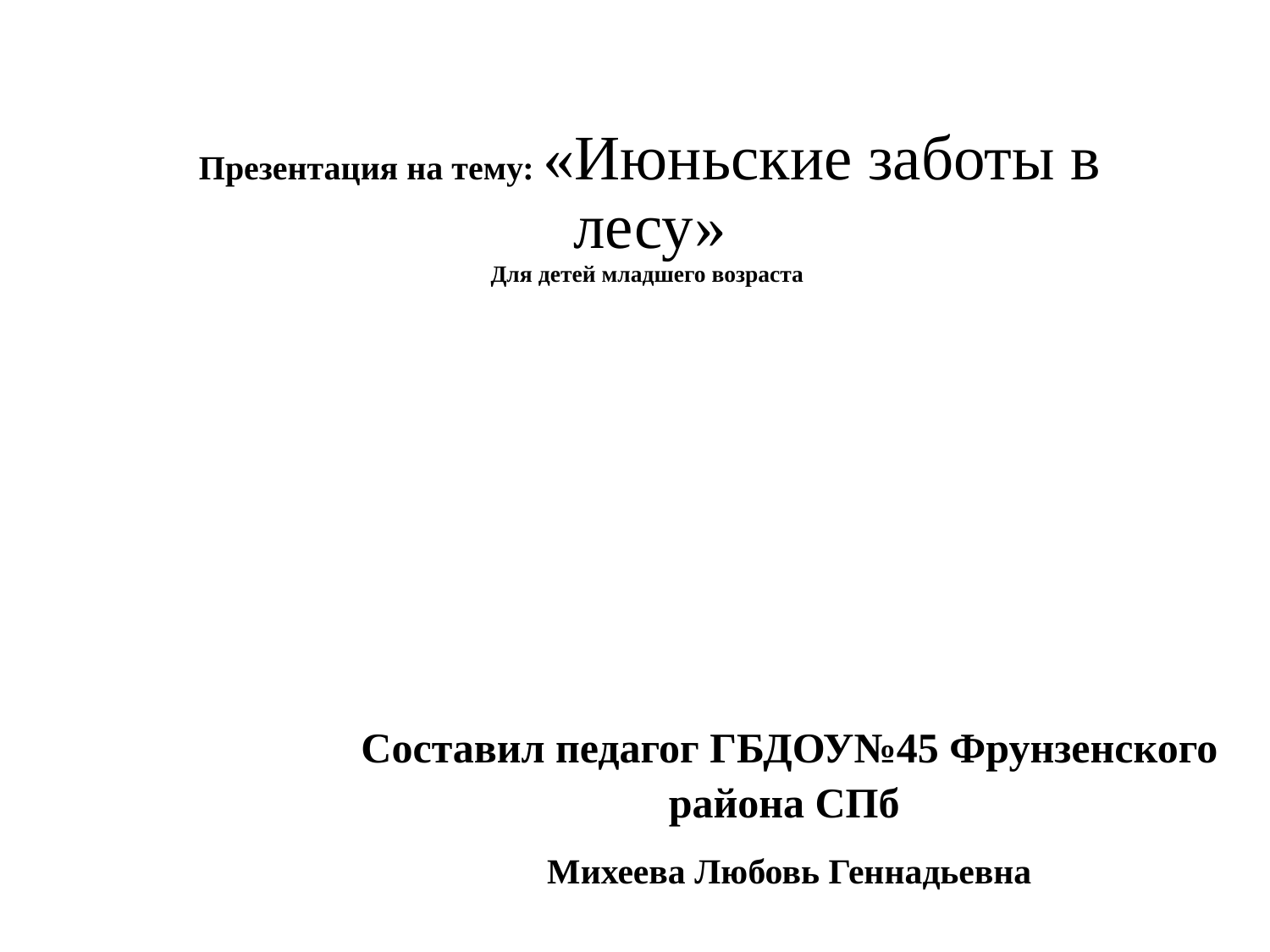

# Презентация на тему: «Июньские заботы в лесу» Для детей младшего возраста
Составил педагог ГБДОУ№45 Фрунзенского района СПб
Михеева Любовь Геннадьевна